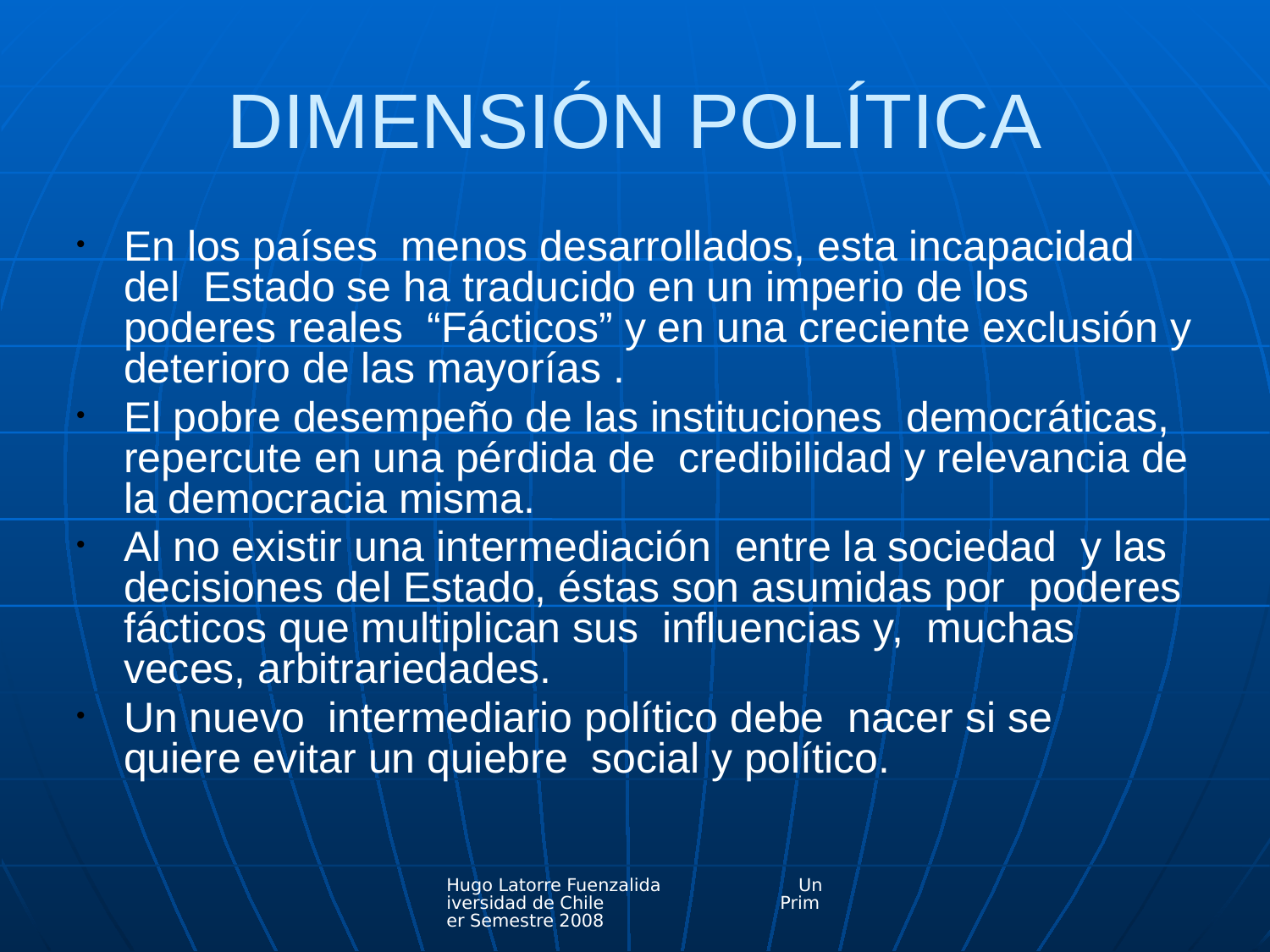

# DIMENSIÓN POLÍTICA
En los países  menos desarrollados, esta incapacidad del  Estado se ha traducido en un imperio de los poderes reales  “Fácticos” y en una creciente exclusión y deterioro de las mayorías .
El pobre desempeño de las instituciones  democráticas, repercute en una pérdida de  credibilidad y relevancia de la democracia misma.
Al no existir una intermediación  entre la sociedad  y las decisiones del Estado, éstas son asumidas por  poderes fácticos que multiplican sus  influencias y,  muchas veces, arbitrariedades.
Un nuevo  intermediario político debe  nacer si se  quiere evitar un quiebre  social y político.

Hugo Latorre Fuenzalida                         Universidad de Chile                                Primer Semestre 2008